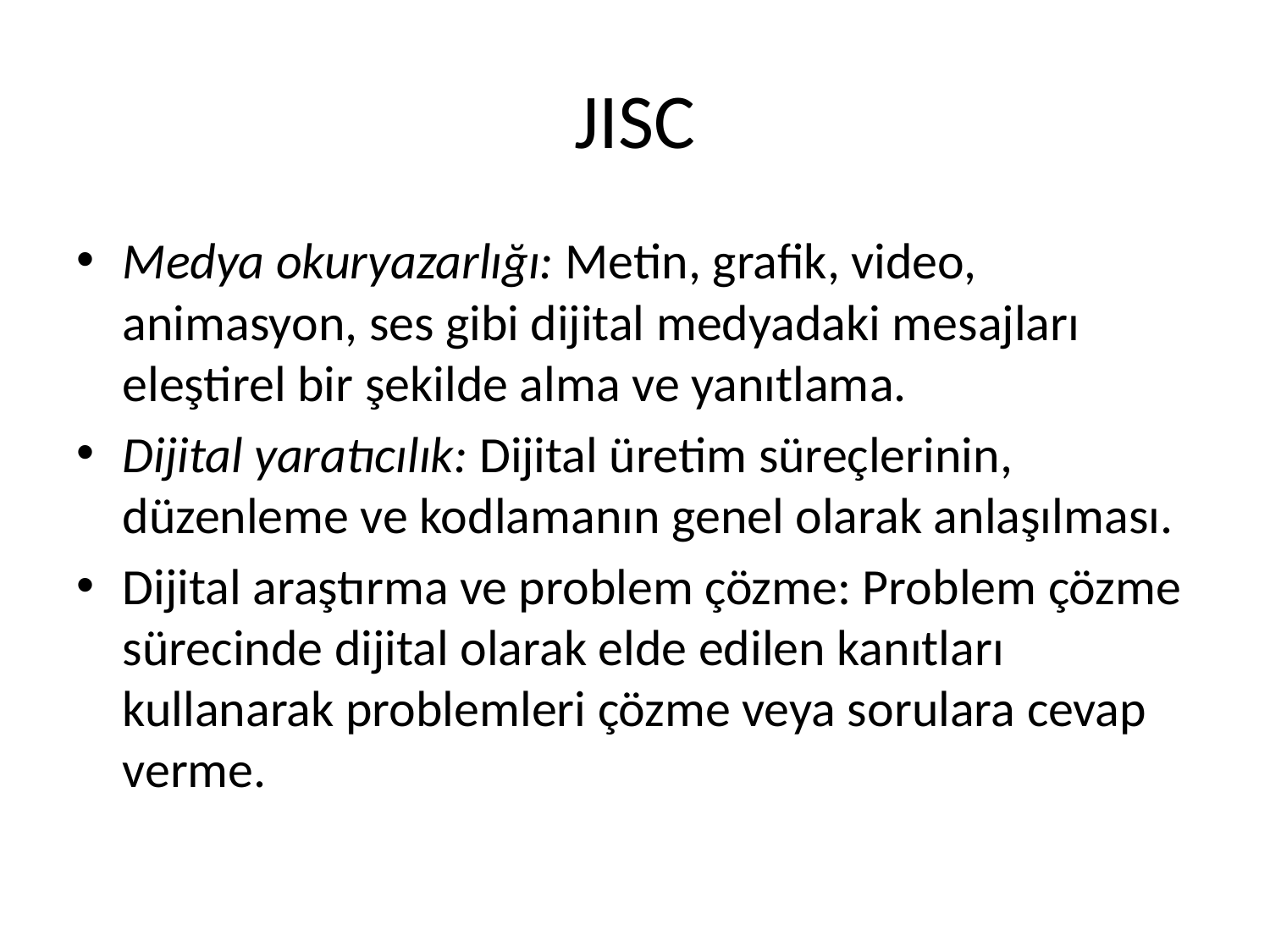

# JISC
Medya okuryazarlığı: Metin, grafik, video, animasyon, ses gibi dijital medyadaki mesajları eleştirel bir şekilde alma ve yanıtlama.
Dijital yaratıcılık: Dijital üretim süreçlerinin, düzenleme ve kodlamanın genel olarak anlaşılması.
Dijital araştırma ve problem çözme: Problem çözme sürecinde dijital olarak elde edilen kanıtları kullanarak problemleri çözme veya sorulara cevap verme.